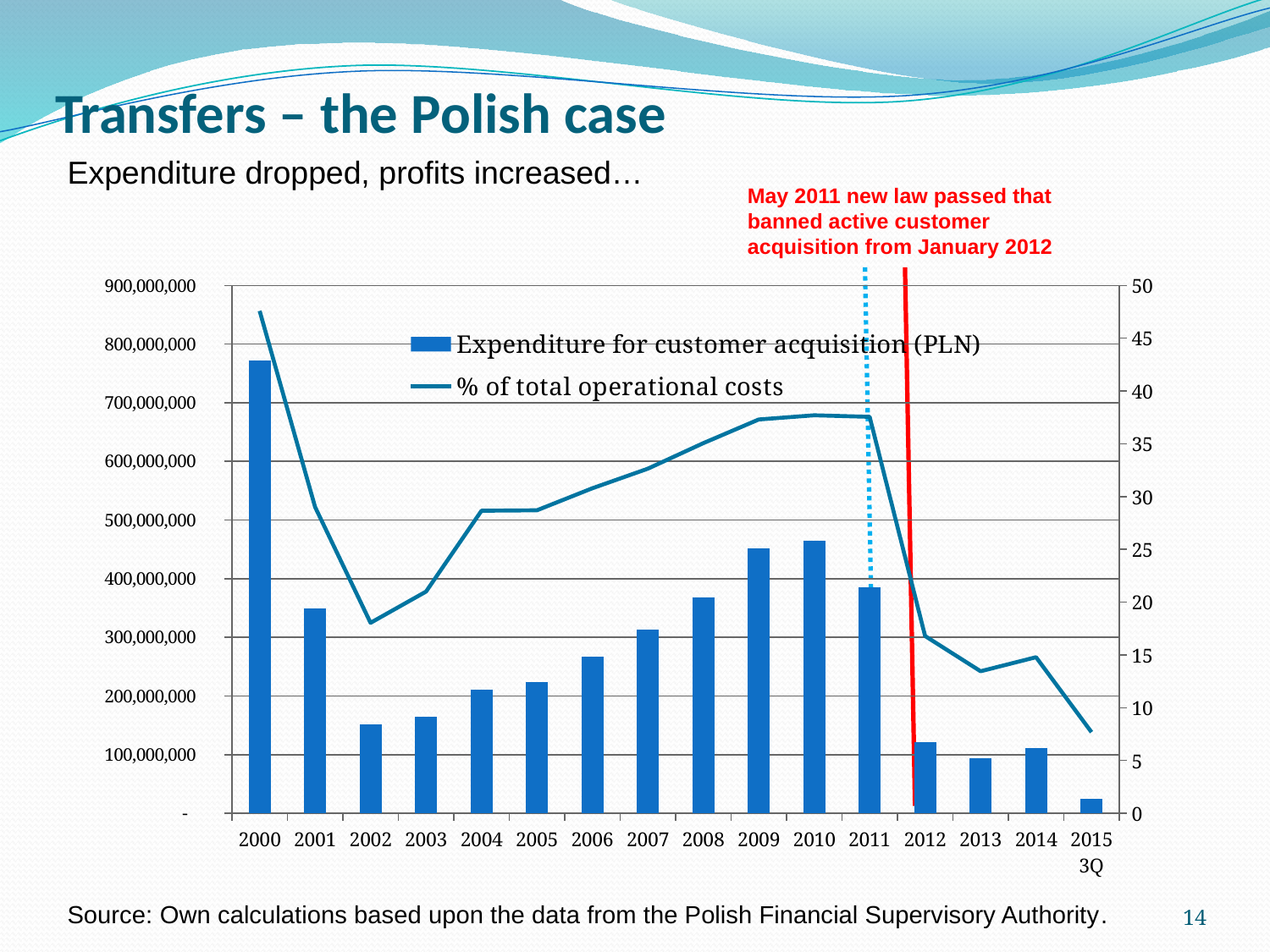

# Transfers – the Polish case
Expenditure dropped, profits increased…
May 2011 new law passed that banned active customer acquisition from January 2012

### Chart

| Category |  |  |
|---|---|---|
| 2000 | 772497497.84 | 47.589999999999996 |
| 2001 | 349383942.24 | 29.01 |
| 2002 | 152116411.24 | 18.04 |
| 2003 | 164346897.68 | 21.0 |
| 2004 | 210225134.66 | 28.660000000000004 |
| 2005 | 224094108.46 | 28.7 |
| 2006 | 266699959.34 | 30.79 |
| 2007 | 313561921.69 | 32.64 |
| 2008 | 368095469.22 | 35.06 |
| 2009 | 451417870.47 | 37.304700508927255 |
| 2010 | 464385449.02 | 37.69914728659936 |
| 2011 | 384923988.56 | 37.55496943637693 |
| 2012 | 121549941.76 | 16.79093329441603 |
| 2013 | 94578387.0 | 13.453076714628857 |
| 2014 | 111870033.75 | 14.78664053221331 |
| 2015 3Q | 23930645.54 | 7.682984104834473 |
14
Source: Own calculations based upon the data from the Polish Financial Supervisory Authority.